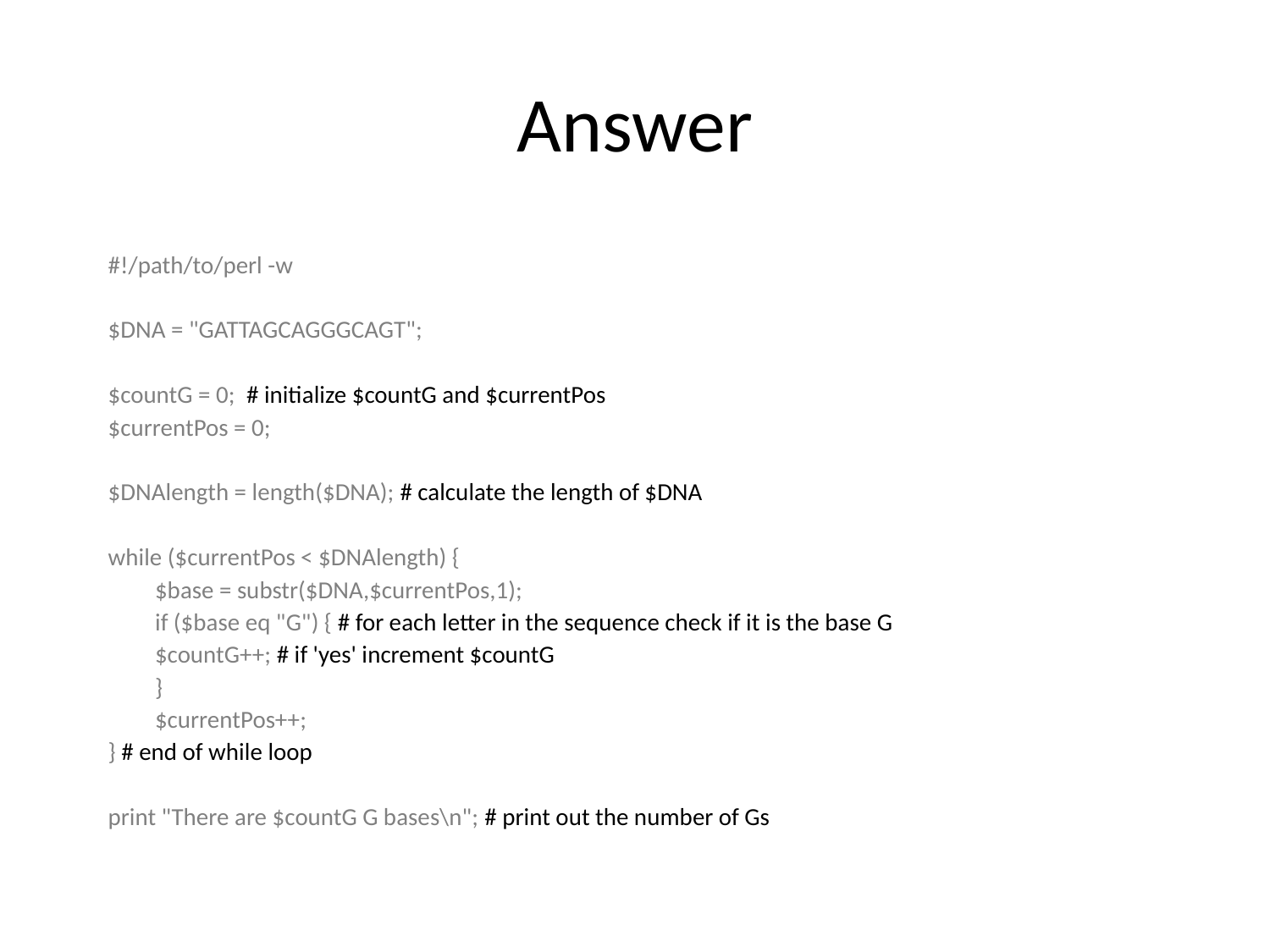

# Answer
#!/path/to/perl -w

$DNA = "GATTAGCAGGGCAGT";

$countG = 0;  # initialize $countG and $currentPos
$currentPos = 0;

$DNAlength = length($DNA); # calculate the length of $DNA

while ($currentPos < $DNAlength) {
	$base = substr($DNA,$currentPos,1);
	if ($base eq "G") { # for each letter in the sequence check if it is the base G
		$countG++; # if 'yes' increment $countG
	}
	$currentPos++;
} # end of while loop

print "There are $countG G bases\n"; # print out the number of Gs